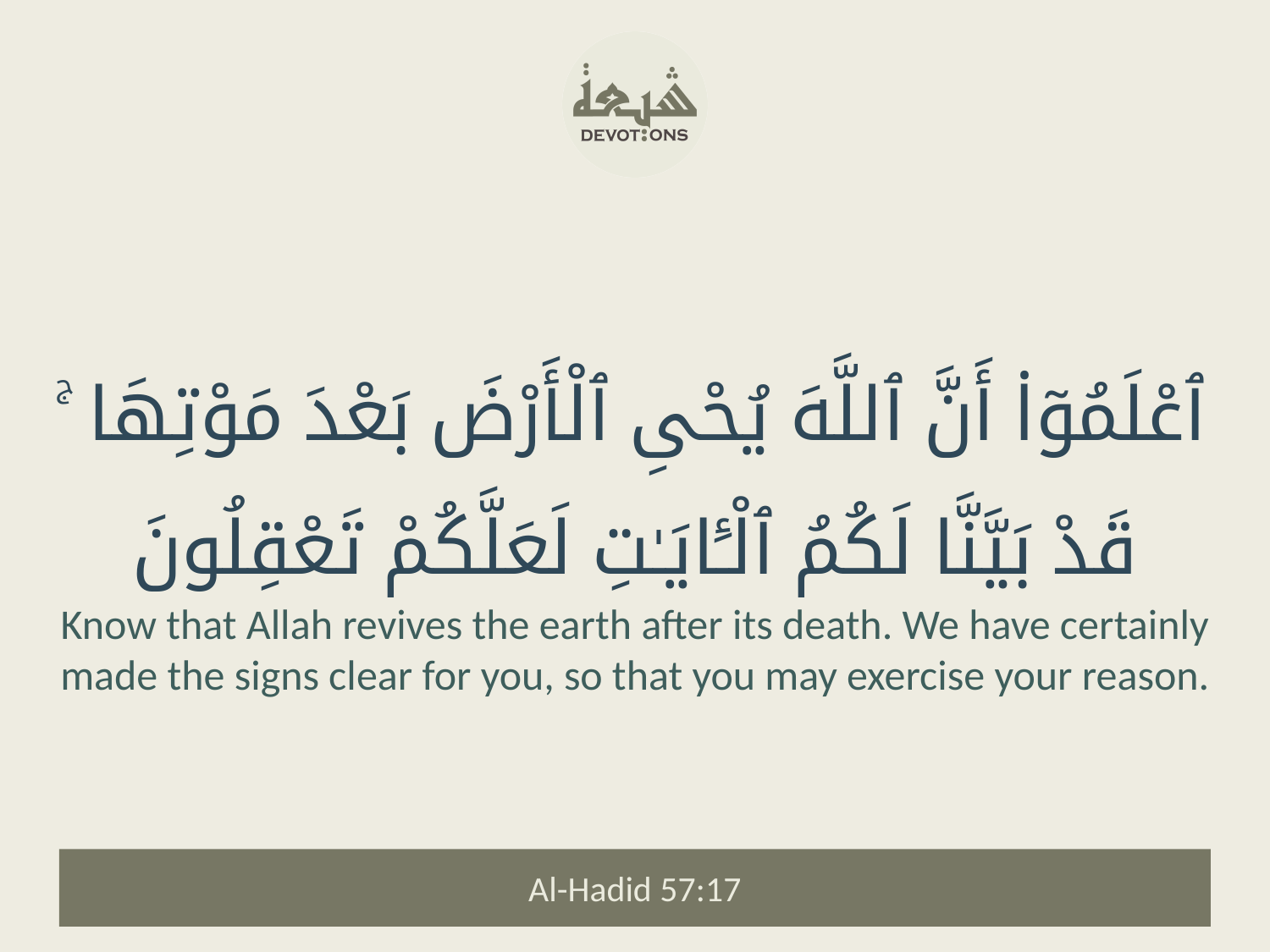

ٱعْلَمُوٓا۟ أَنَّ ٱللَّهَ يُحْىِ ٱلْأَرْضَ بَعْدَ مَوْتِهَا ۚ قَدْ بَيَّنَّا لَكُمُ ٱلْـَٔايَـٰتِ لَعَلَّكُمْ تَعْقِلُونَ
Know that Allah revives the earth after its death. We have certainly made the signs clear for you, so that you may exercise your reason.
Al-Hadid 57:17